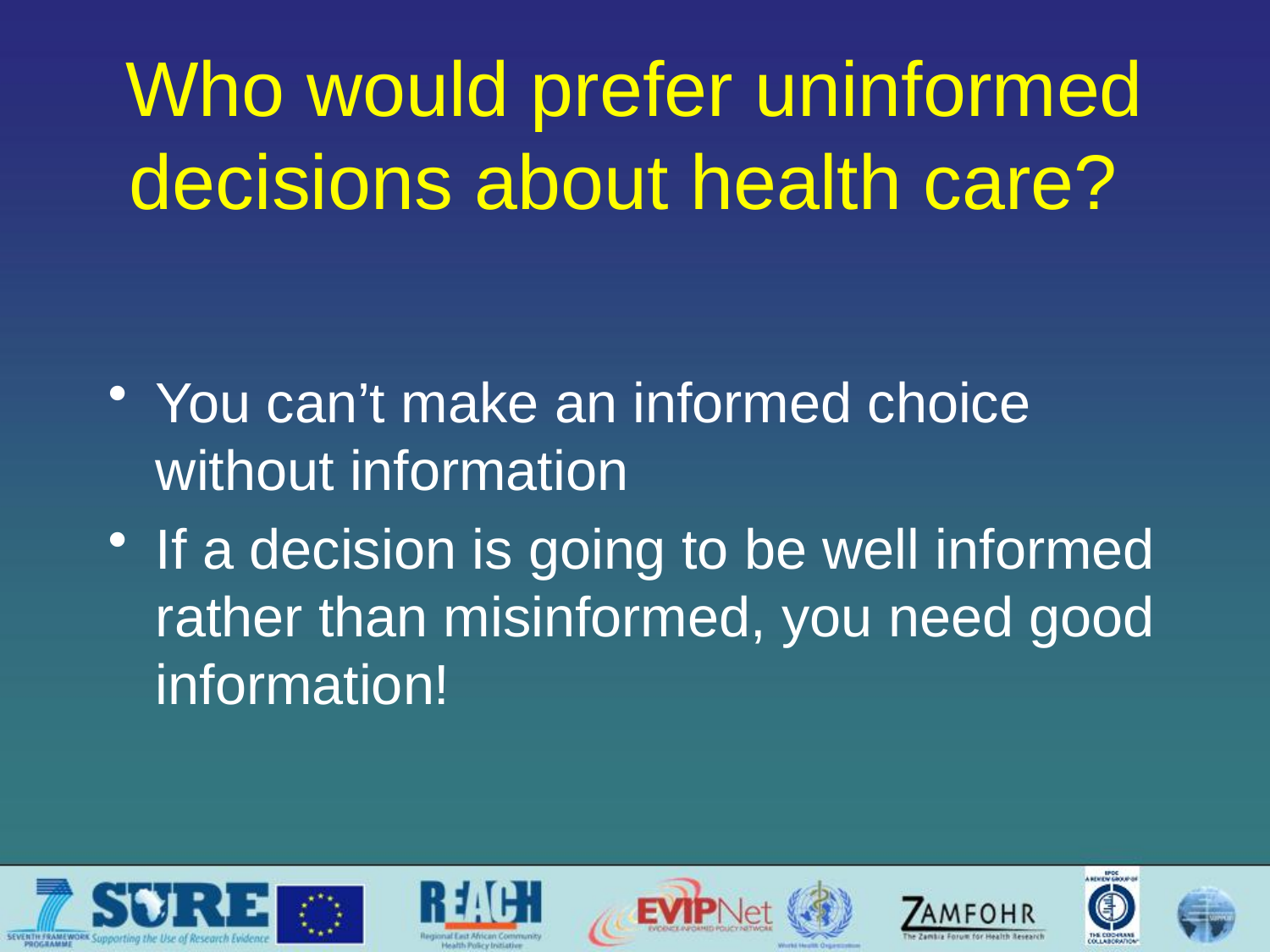

# Who would prefer uninformed decisions about health care?
You can’t make an informed choice without information
If a decision is going to be well informed rather than misinformed, you need good information!